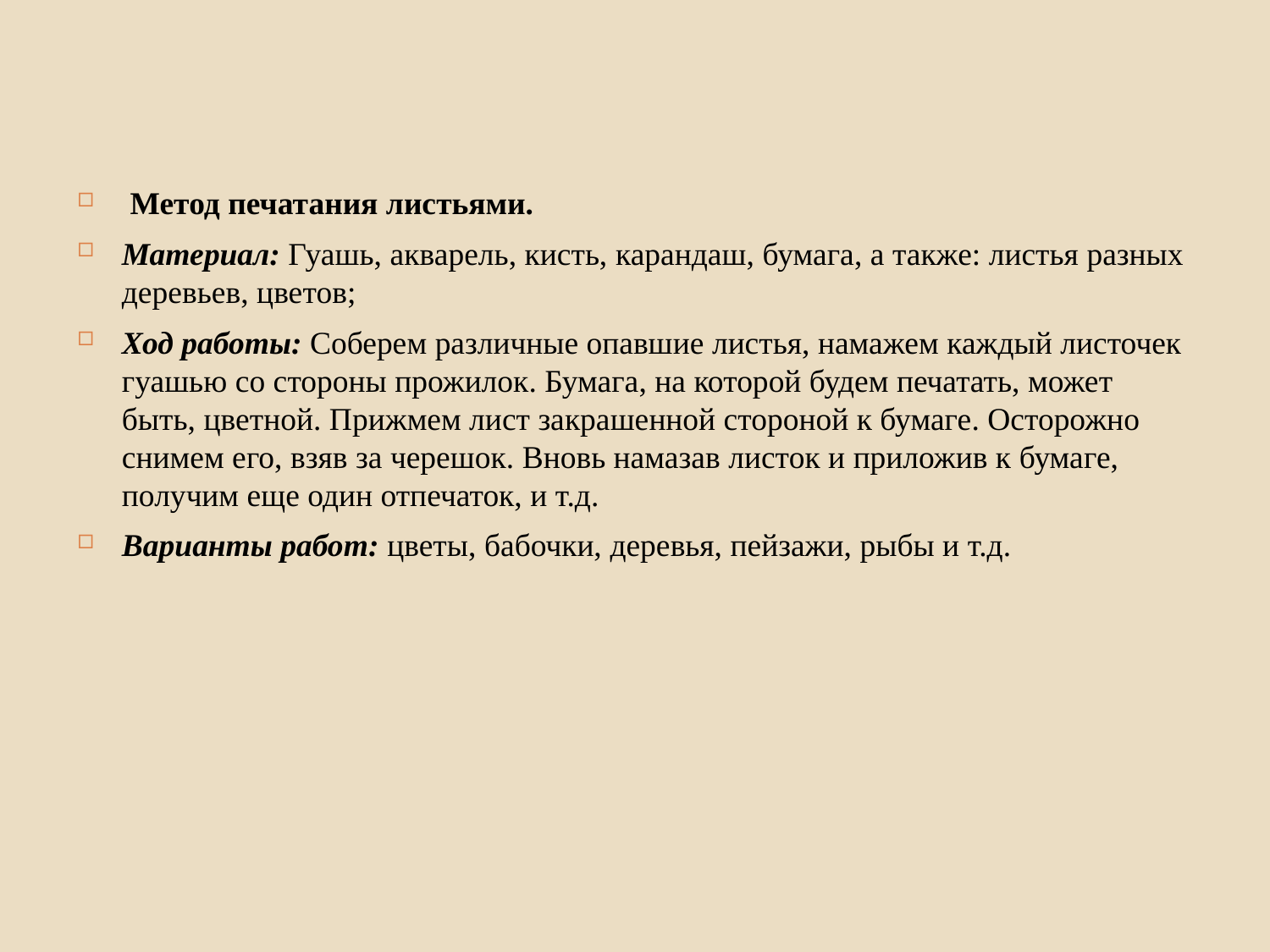

Метод печатания листьями.
Материал: Гуашь, акварель, кисть, карандаш, бумага, а также: листья разных деревьев, цветов;
Ход работы: Соберем различные опавшие листья, намажем каждый листочек гуашью со стороны прожилок. Бумага, на которой будем печатать, может быть, цветной. Прижмем лист закрашенной стороной к бумаге. Осторожно снимем его, взяв за черешок. Вновь намазав листок и приложив к бумаге, получим еще один отпечаток, и т.д.
Варианты работ: цветы, бабочки, деревья, пейзажи, рыбы и т.д.